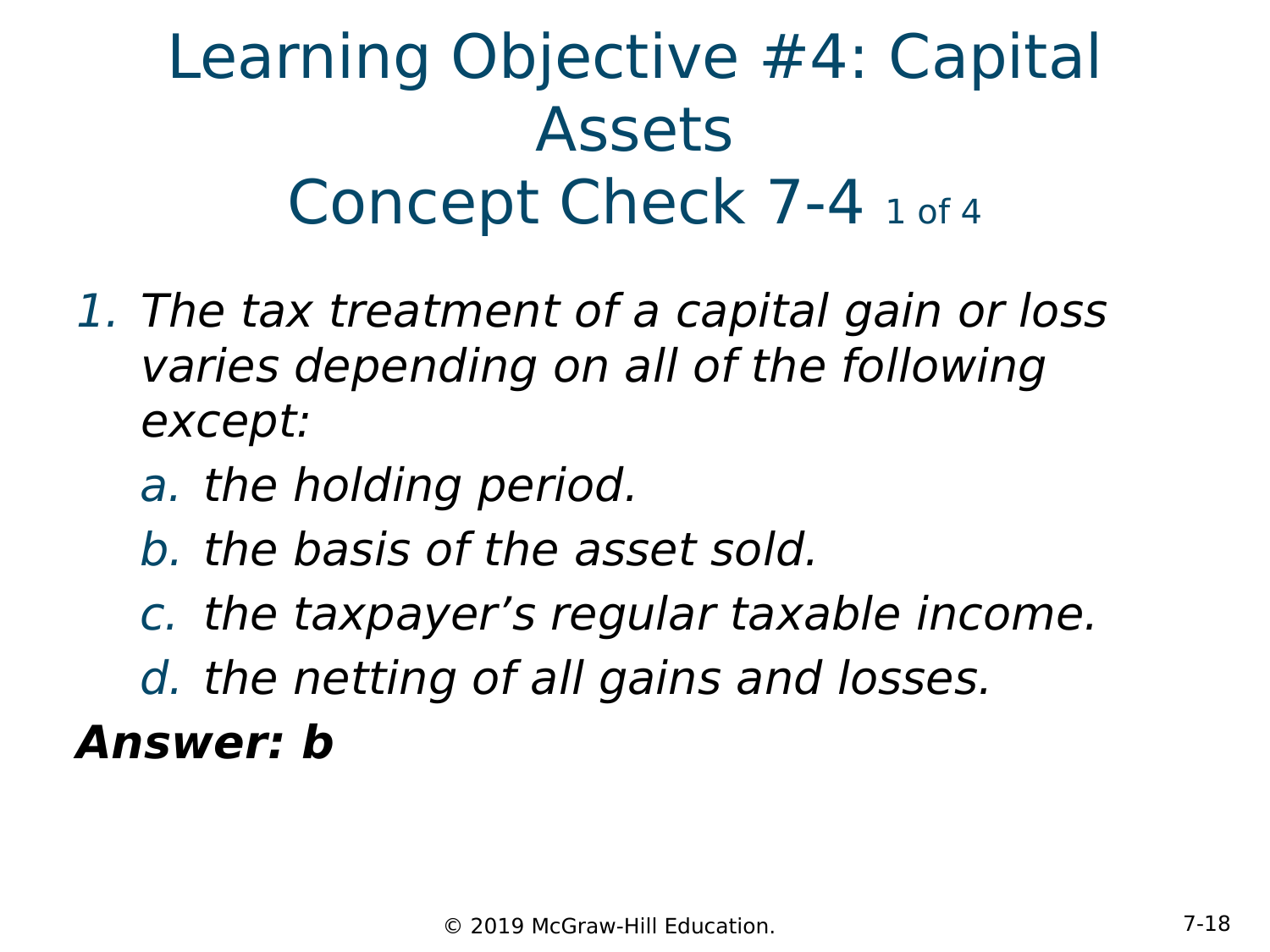

# Learning Objective #4: Capital Assets Concept Check 7-4 1 of 4
The tax treatment of a capital gain or loss varies depending on all of the following except:
the holding period.
the basis of the asset sold.
the taxpayer’s regular taxable income.
the netting of all gains and losses.
Answer: b